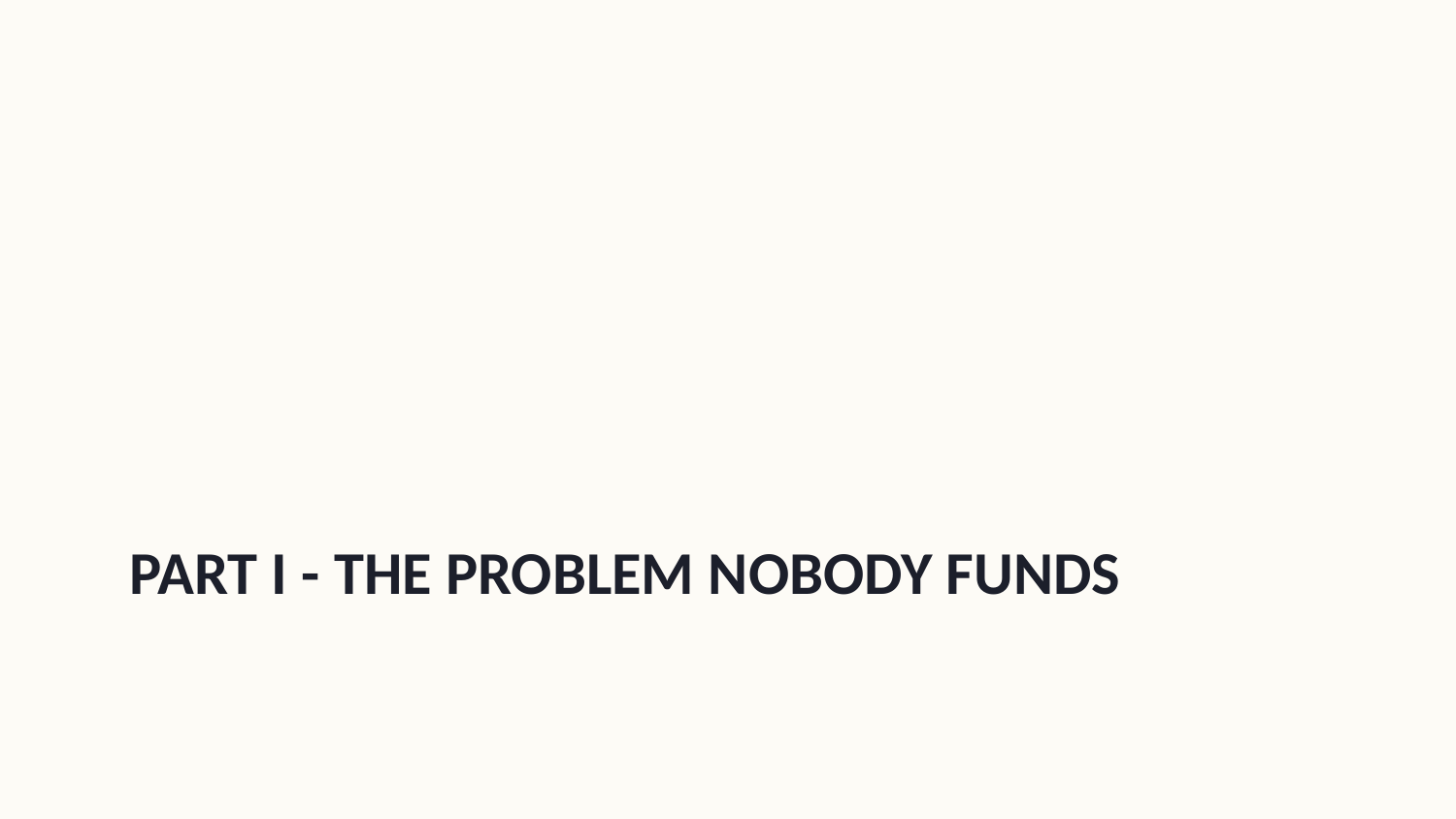

# Part I - The problem nobody funds